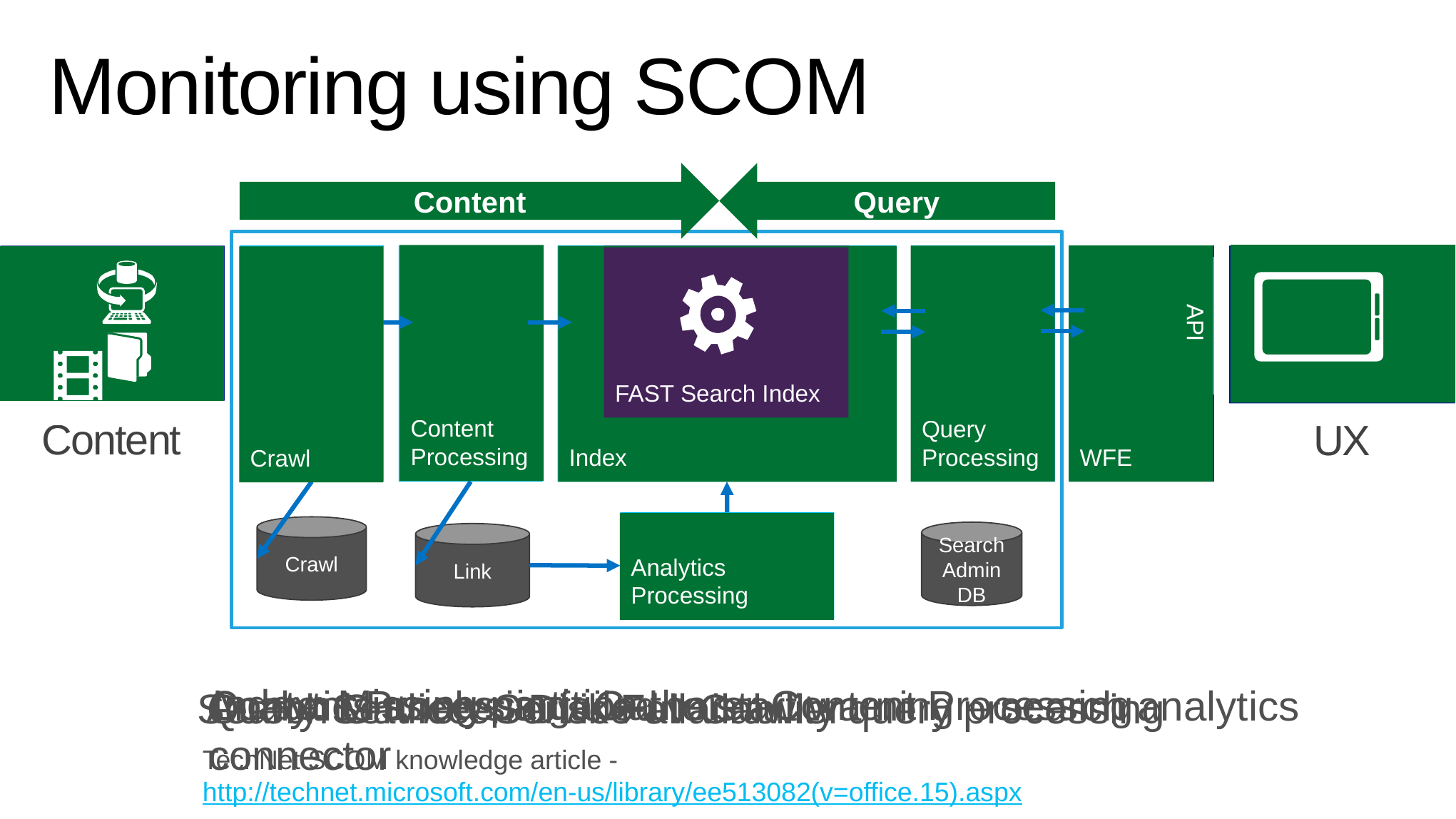

# Monitoring using SCOM
Content
Query

Content
Processing
FAST Search Index

UX
Crawl
Content
Processing
Index
Query
Processing
WFE
WFE

Content
Query
Processing
Index

Crawl
FAST Search Index

API
API

Analytics
Processing
Analytics
Processing
Crawl
Search Admin DB
Link
Index: Missing partition
Content Processing: Gatherer Content Processing connector
Analytics analysis: failed to start warning – search analytics
Query Service: Service availability query processing
Search Gatherer: Disk Full Crawler
TechNet SCOM knowledge article - http://technet.microsoft.com/en-us/library/ee513082(v=office.15).aspx